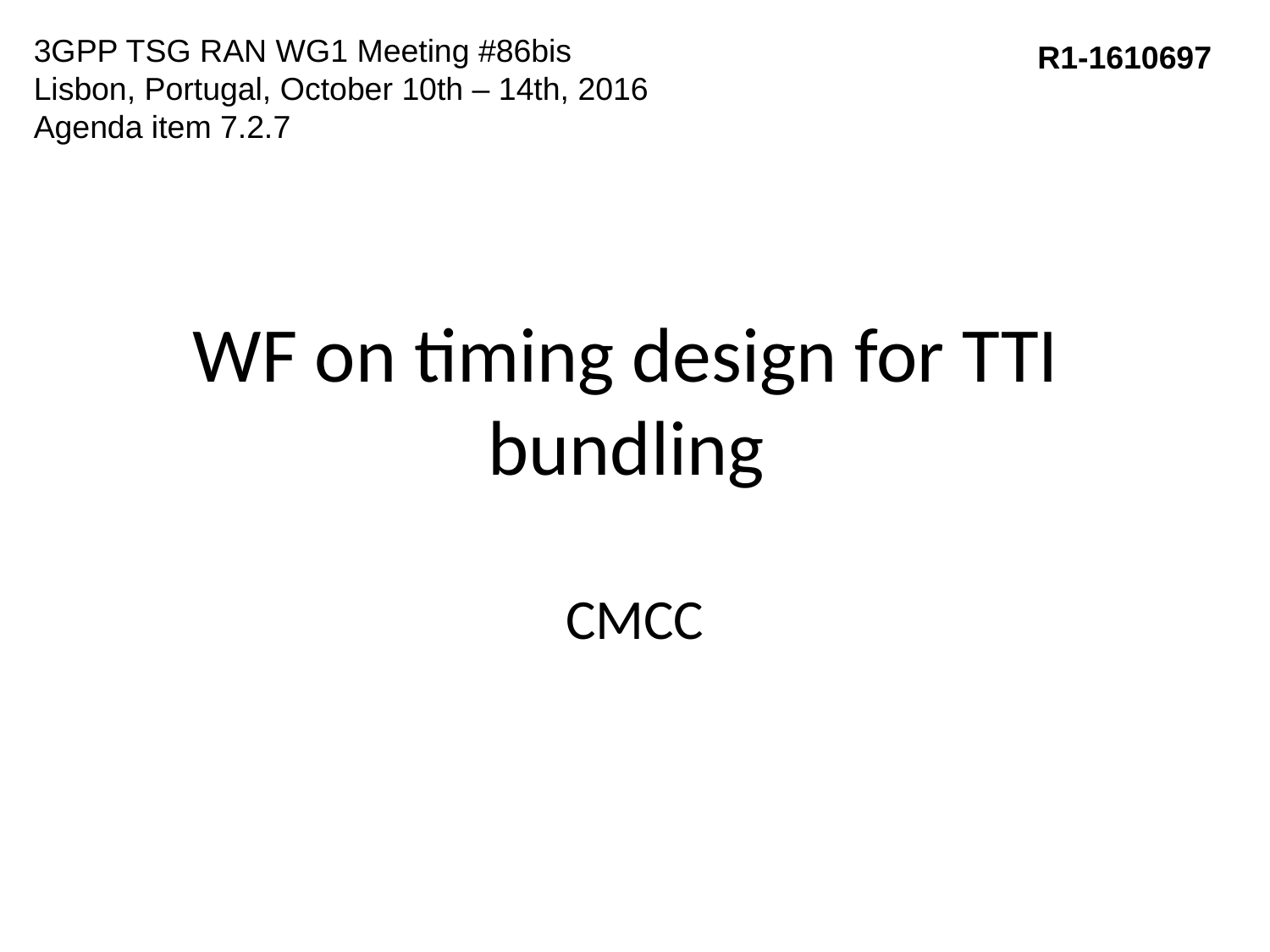

3GPP TSG RAN WG1 Meeting #86bis
Lisbon, Portugal, October 10th – 14th, 2016
Agenda item 7.2.7
R1-1610697
# WF on timing design for TTI  bundling
CMCC